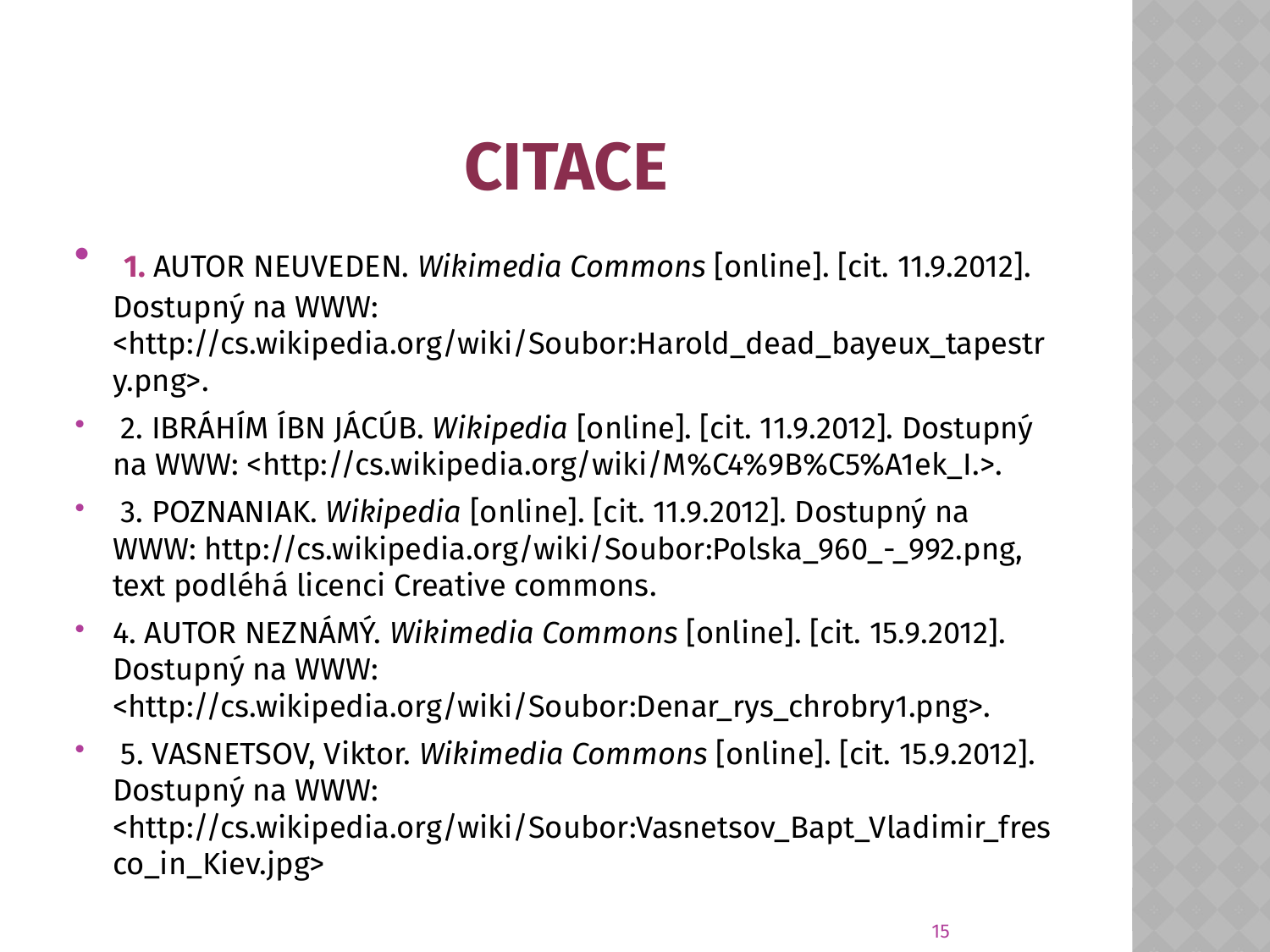

# Citace
 1. AUTOR NEUVEDEN. Wikimedia Commons [online]. [cit. 11.9.2012]. Dostupný na WWW: <http://cs.wikipedia.org/wiki/Soubor:Harold_dead_bayeux_tapestry.png>.
 2. IBRÁHÍM ÍBN JÁCÚB. Wikipedia [online]. [cit. 11.9.2012]. Dostupný na WWW: <http://cs.wikipedia.org/wiki/M%C4%9B%C5%A1ek_I.>.
 3. POZNANIAK. Wikipedia [online]. [cit. 11.9.2012]. Dostupný na WWW: http://cs.wikipedia.org/wiki/Soubor:Polska_960_-_992.png, text podléhá licenci Creative commons.
4. AUTOR NEZNÁMÝ. Wikimedia Commons [online]. [cit. 15.9.2012]. Dostupný na WWW: <http://cs.wikipedia.org/wiki/Soubor:Denar_rys_chrobry1.png>.
 5. VASNETSOV, Viktor. Wikimedia Commons [online]. [cit. 15.9.2012]. Dostupný na WWW: <http://cs.wikipedia.org/wiki/Soubor:Vasnetsov_Bapt_Vladimir_fresco_in_Kiev.jpg>

15